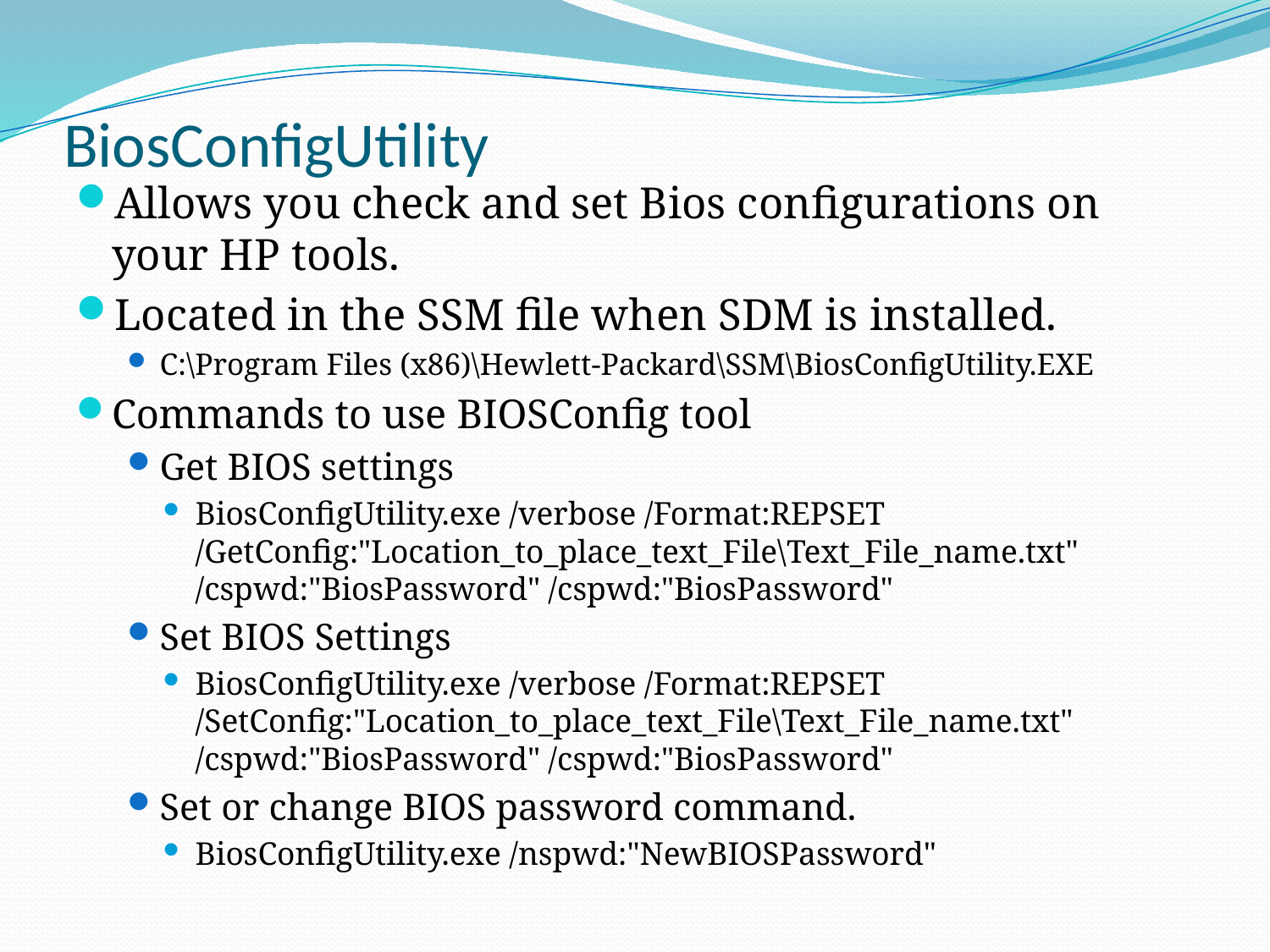

# BiosConfigUtility
Allows you check and set Bios configurations on your HP tools.
Located in the SSM file when SDM is installed.
C:\Program Files (x86)\Hewlett-Packard\SSM\BiosConfigUtility.EXE
Commands to use BIOSConfig tool
Get BIOS settings
BiosConfigUtility.exe /verbose /Format:REPSET /GetConfig:"Location_to_place_text_File\Text_File_name.txt" /cspwd:"BiosPassword" /cspwd:"BiosPassword"
Set BIOS Settings
BiosConfigUtility.exe /verbose /Format:REPSET /SetConfig:"Location_to_place_text_File\Text_File_name.txt" /cspwd:"BiosPassword" /cspwd:"BiosPassword"
Set or change BIOS password command.
BiosConfigUtility.exe /nspwd:"NewBIOSPassword"